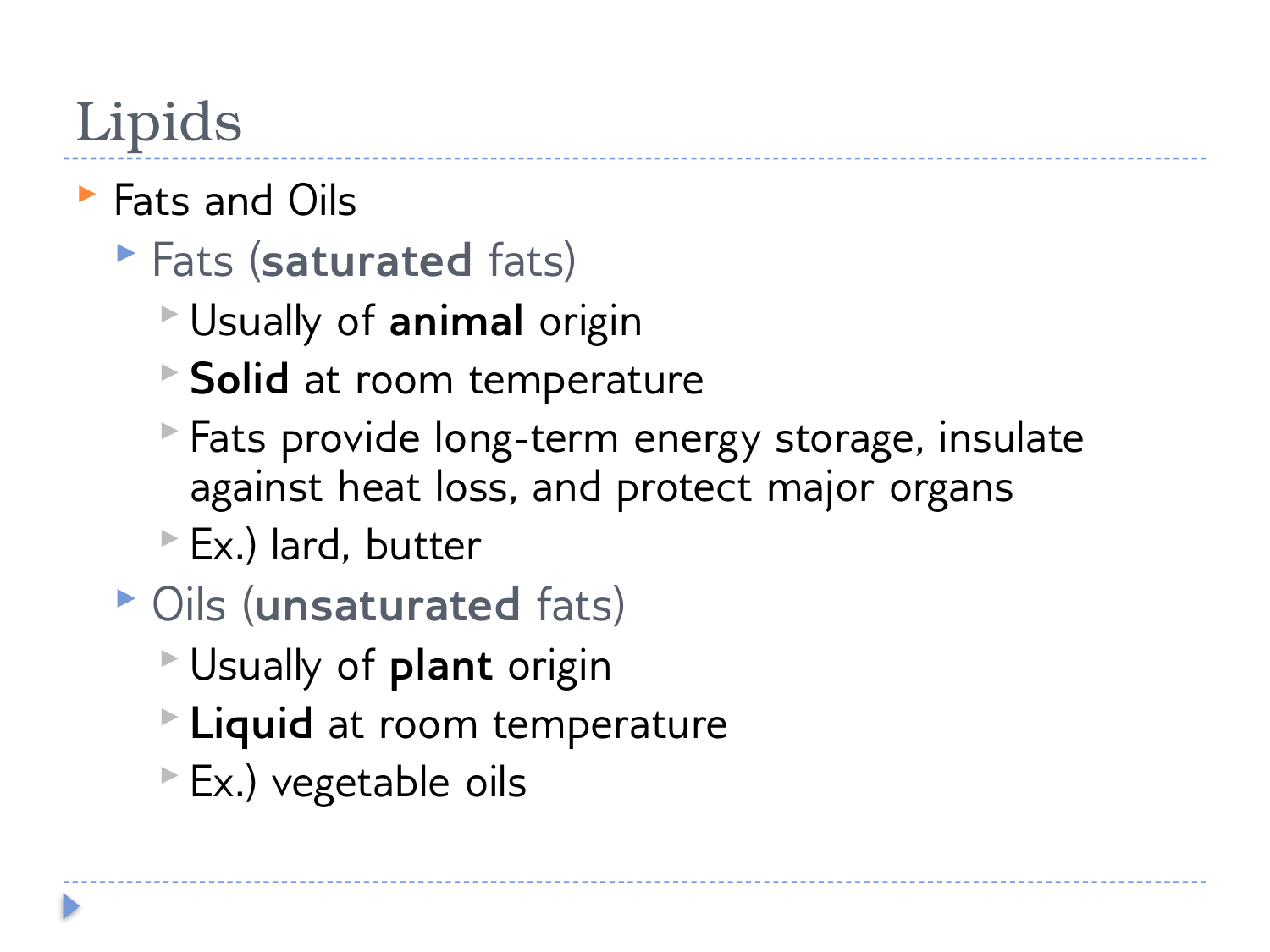

# Lipids
Fats and Oils
Fats (saturated fats)
Usually of animal origin
Solid at room temperature
Fats provide long-term energy storage, insulate against heat loss, and protect major organs
Ex.) lard, butter
Oils (unsaturated fats)
Usually of plant origin
Liquid at room temperature
Ex.) vegetable oils